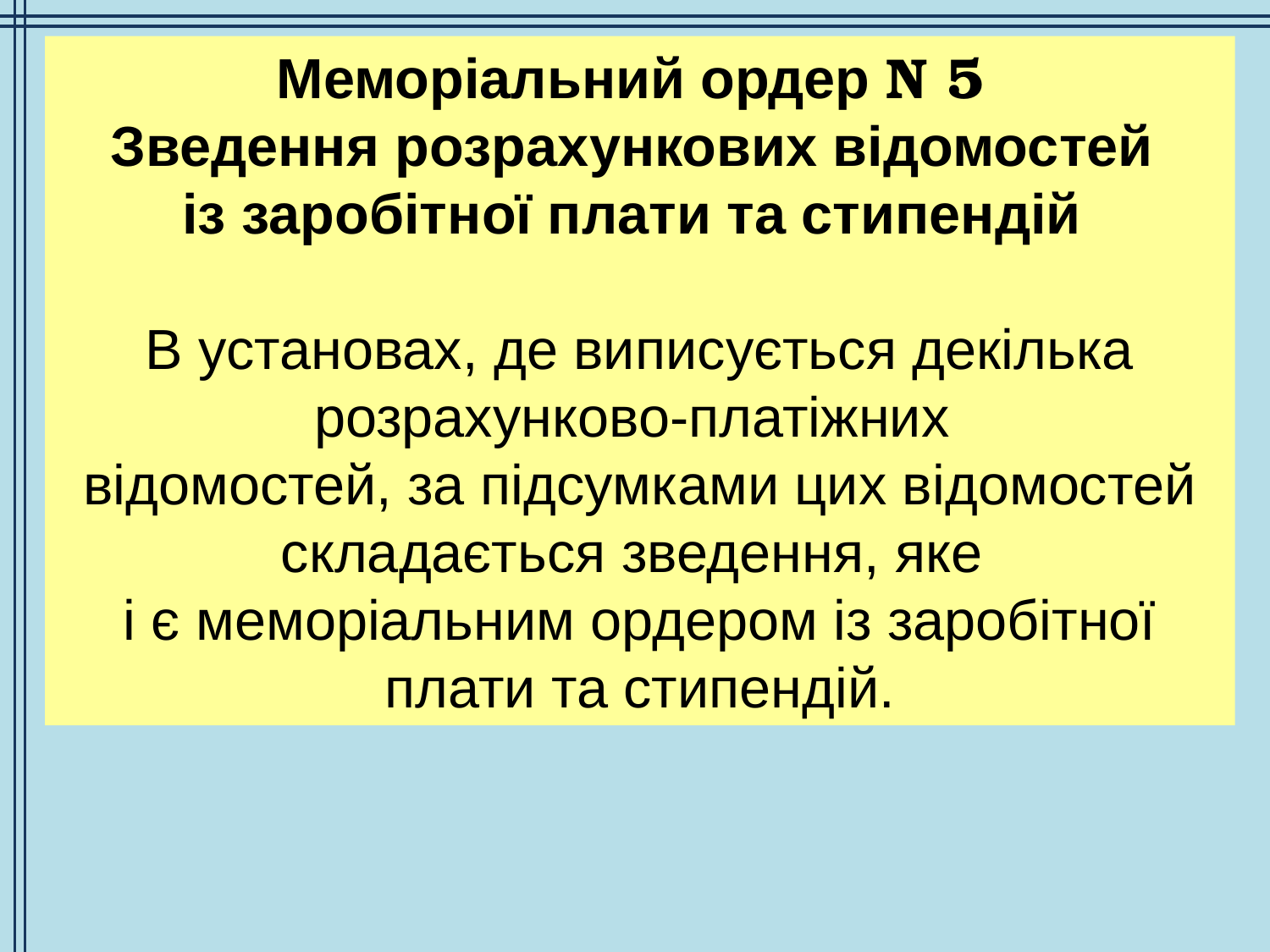

Меморіальний ордер N 5
Зведення розрахункових відомостей
із заробітної плати та стипендій
В установах, де виписується декілька розрахунково-платіжних
відомостей, за підсумками цих відомостей складається зведення, яке
і є меморіальним ордером із заробітної плати та стипендій.